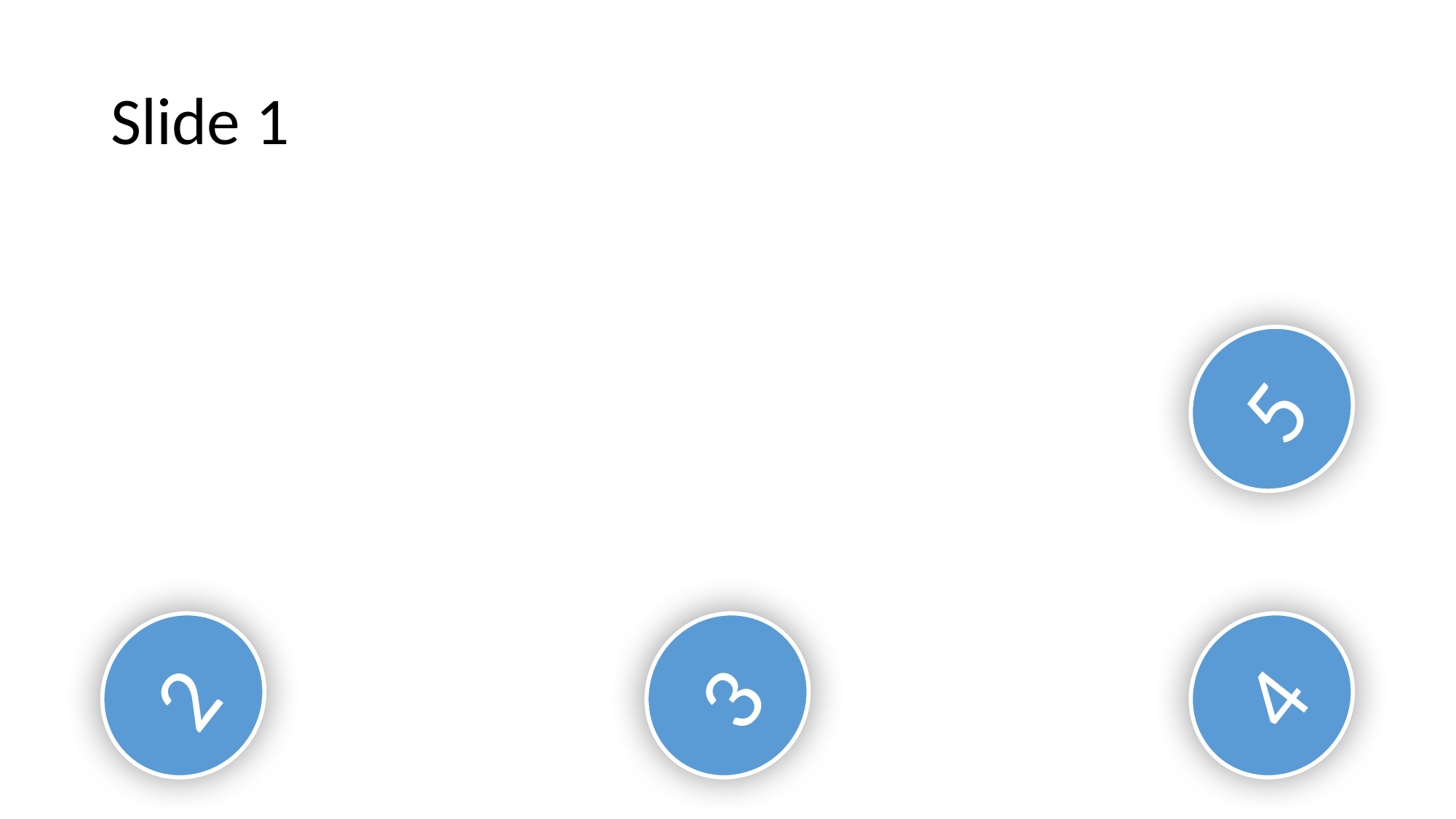

# Slide 1
5
2
3
4